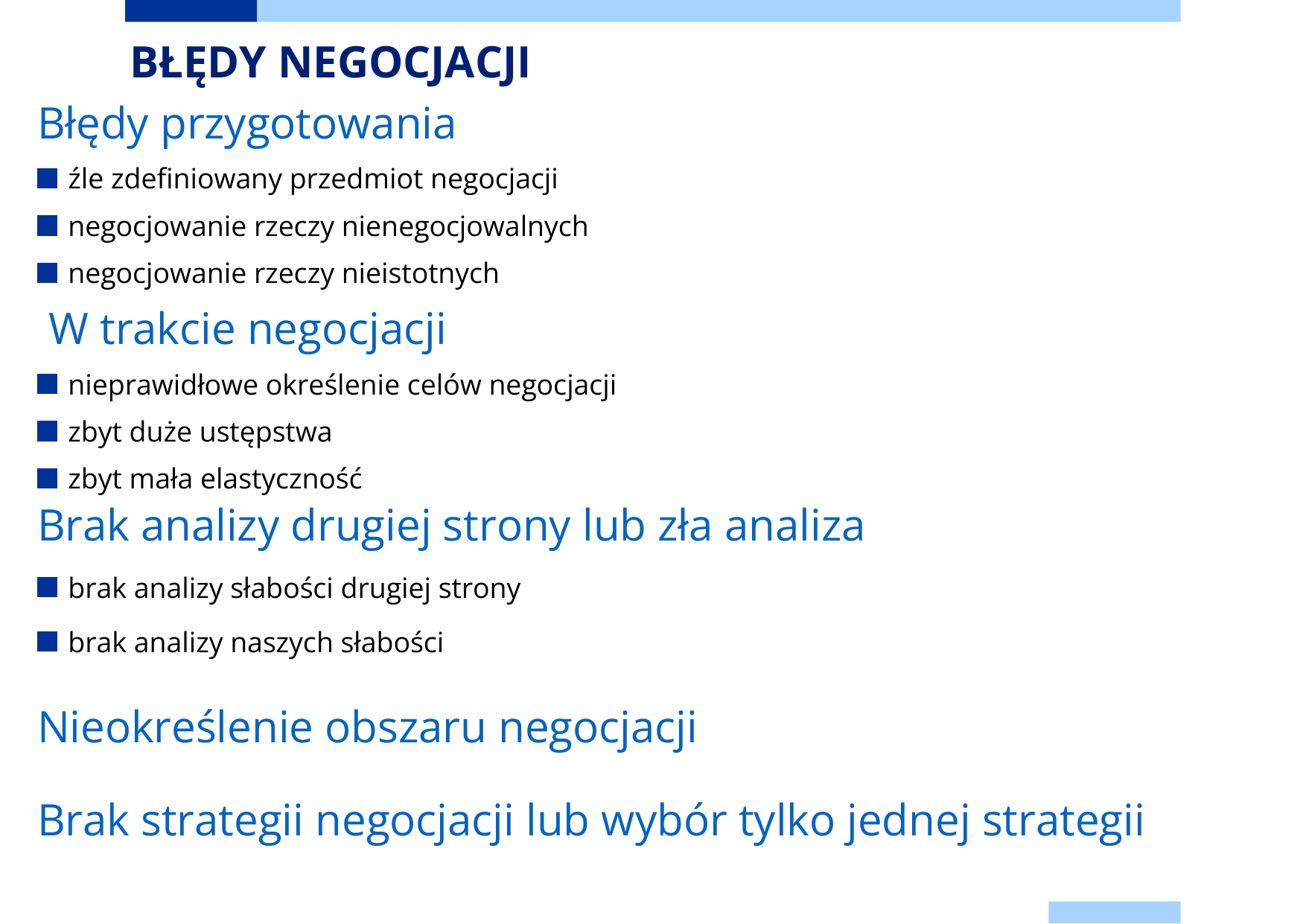

# BŁĘDY NEGOCJACJI
Błędy przygotowania
źle zdefiniowany przedmiot negocjacji
negocjowanie rzeczy nienegocjowalnych
negocjowanie rzeczy nieistotnych
 W trakcie negocjacji
nieprawidłowe określenie celów negocjacji
zbyt duże ustępstwa
zbyt mała elastyczność
Brak analizy drugiej strony lub zła analiza
brak analizy słabości drugiej strony
brak analizy naszych słabości

Nieokreślenie obszaru negocjacji

Brak strategii negocjacji lub wybór tylko jednej strategii